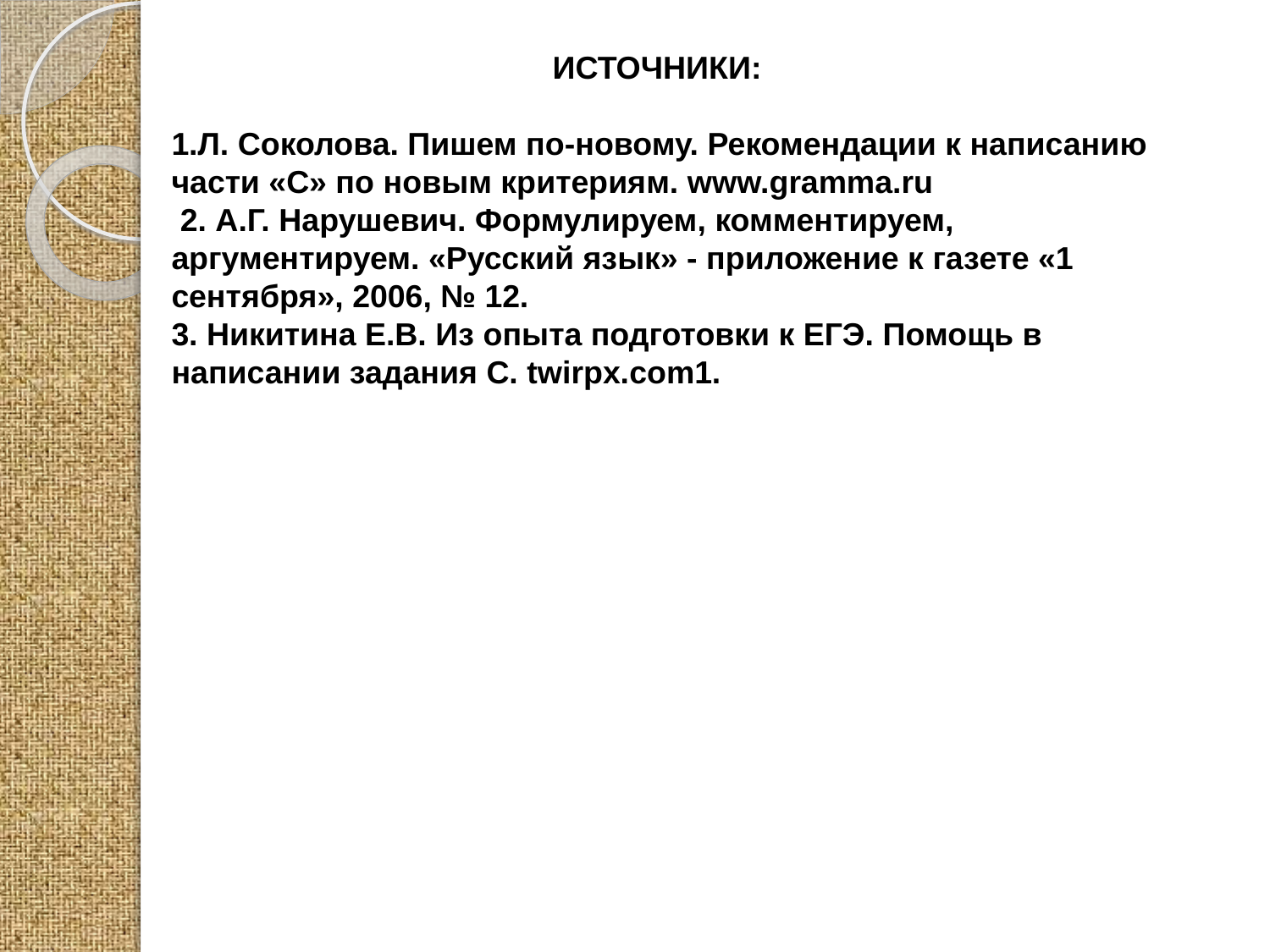

ИСТОЧНИКИ:

1.Л. Соколова. Пишем по-новому. Рекомендации к написанию части «С» по новым критериям. www.gramma.ru
 2. А.Г. Нарушевич. Формулируем, комментируем, аргументируем. «Русский язык» - приложение к газете «1 сентября», 2006, № 12.
3. Никитина Е.В. Из опыта подготовки к ЕГЭ. Помощь в написании задания C. twirpx.com1.